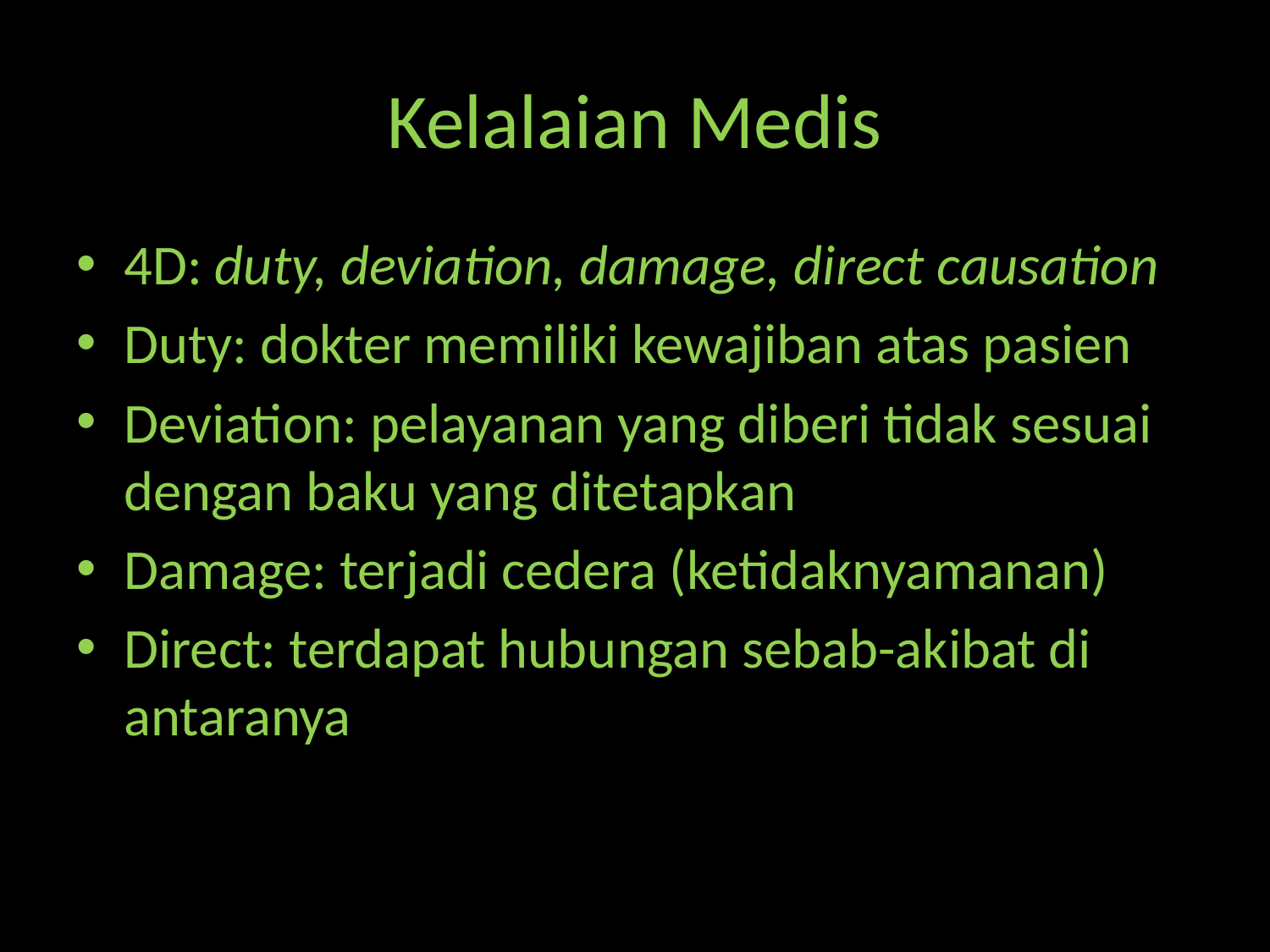

# Kelalaian Medis
4D: duty, deviation, damage, direct causation
Duty: dokter memiliki kewajiban atas pasien
Deviation: pelayanan yang diberi tidak sesuai dengan baku yang ditetapkan
Damage: terjadi cedera (ketidaknyamanan)
Direct: terdapat hubungan sebab-akibat di antaranya